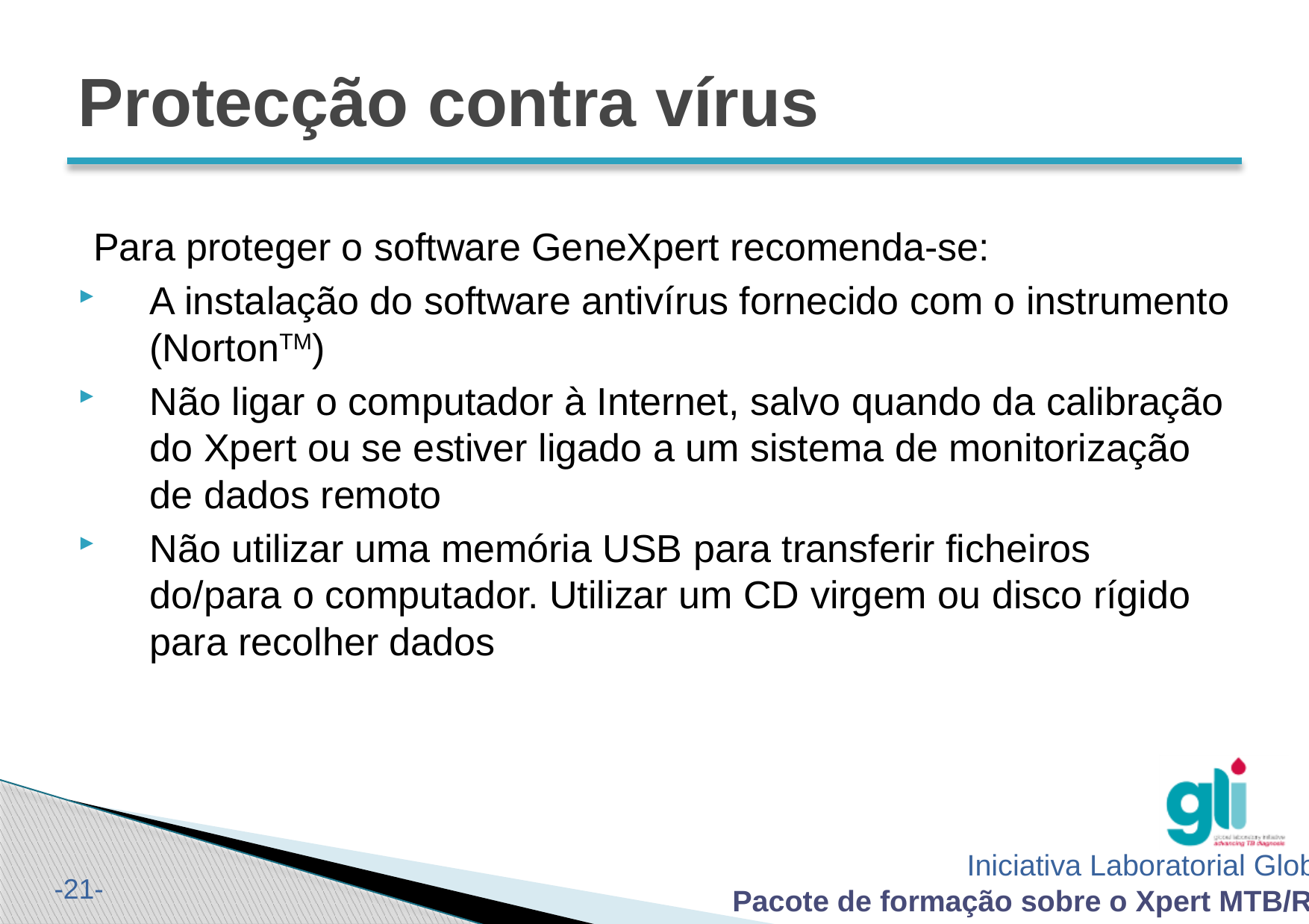

# Protecção contra vírus
Para proteger o software GeneXpert recomenda-se:
A instalação do software antivírus fornecido com o instrumento (NortonTM)
Não ligar o computador à Internet, salvo quando da calibração do Xpert ou se estiver ligado a um sistema de monitorização de dados remoto
Não utilizar uma memória USB para transferir ficheiros do/para o computador. Utilizar um CD virgem ou disco rígido para recolher dados